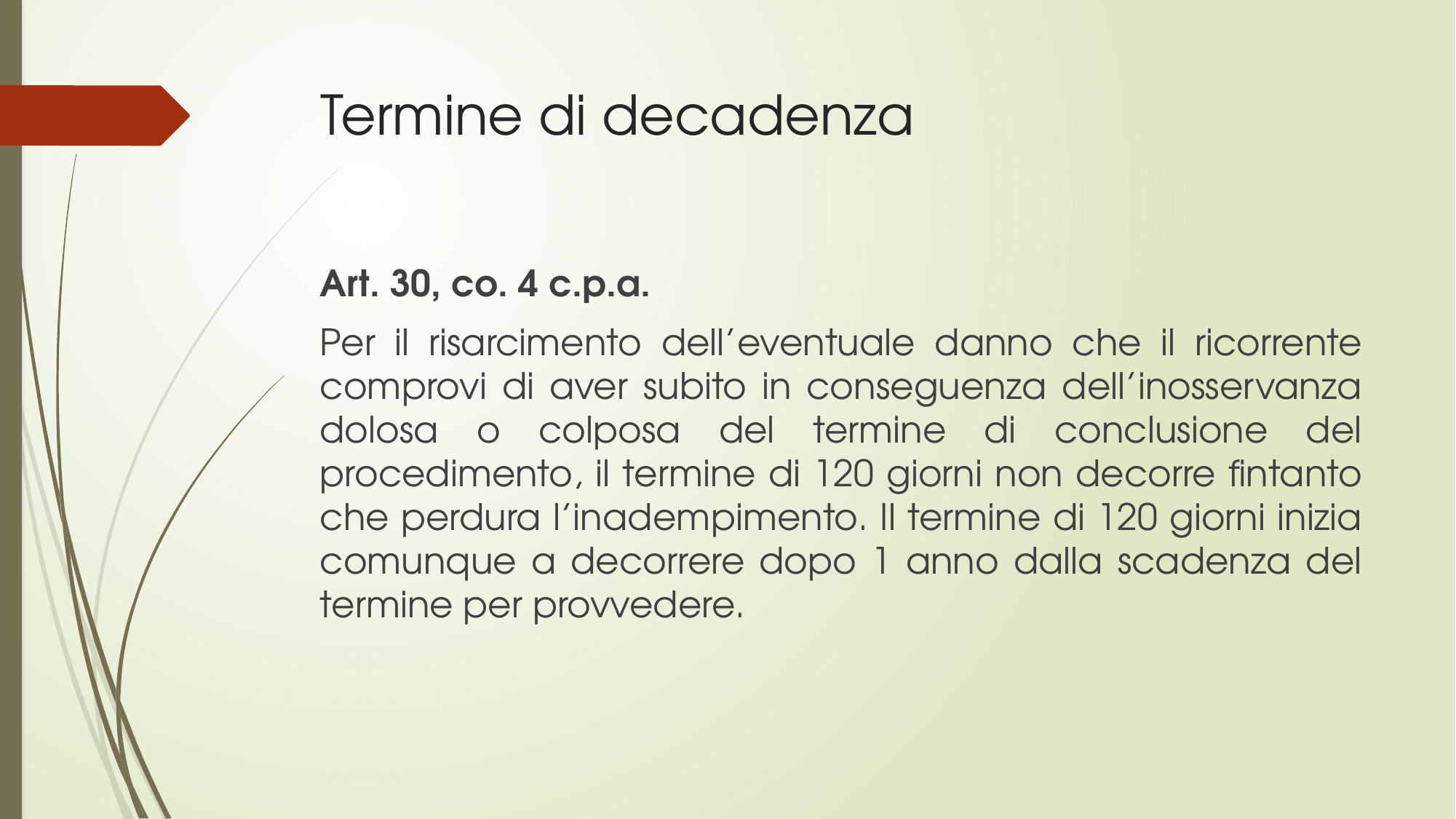

# Termine di decadenza
Art. 30, co. 4 c.p.a.
Per il risarcimento dell’eventuale danno che il ricorrente comprovi di aver subito in conseguenza dell’inosservanza dolosa o colposa del termine di conclusione del procedimento, il termine di 120 giorni non decorre fintanto che perdura l’inadempimento. Il termine di 120 giorni inizia comunque a decorrere dopo 1 anno dalla scadenza del termine per provvedere.